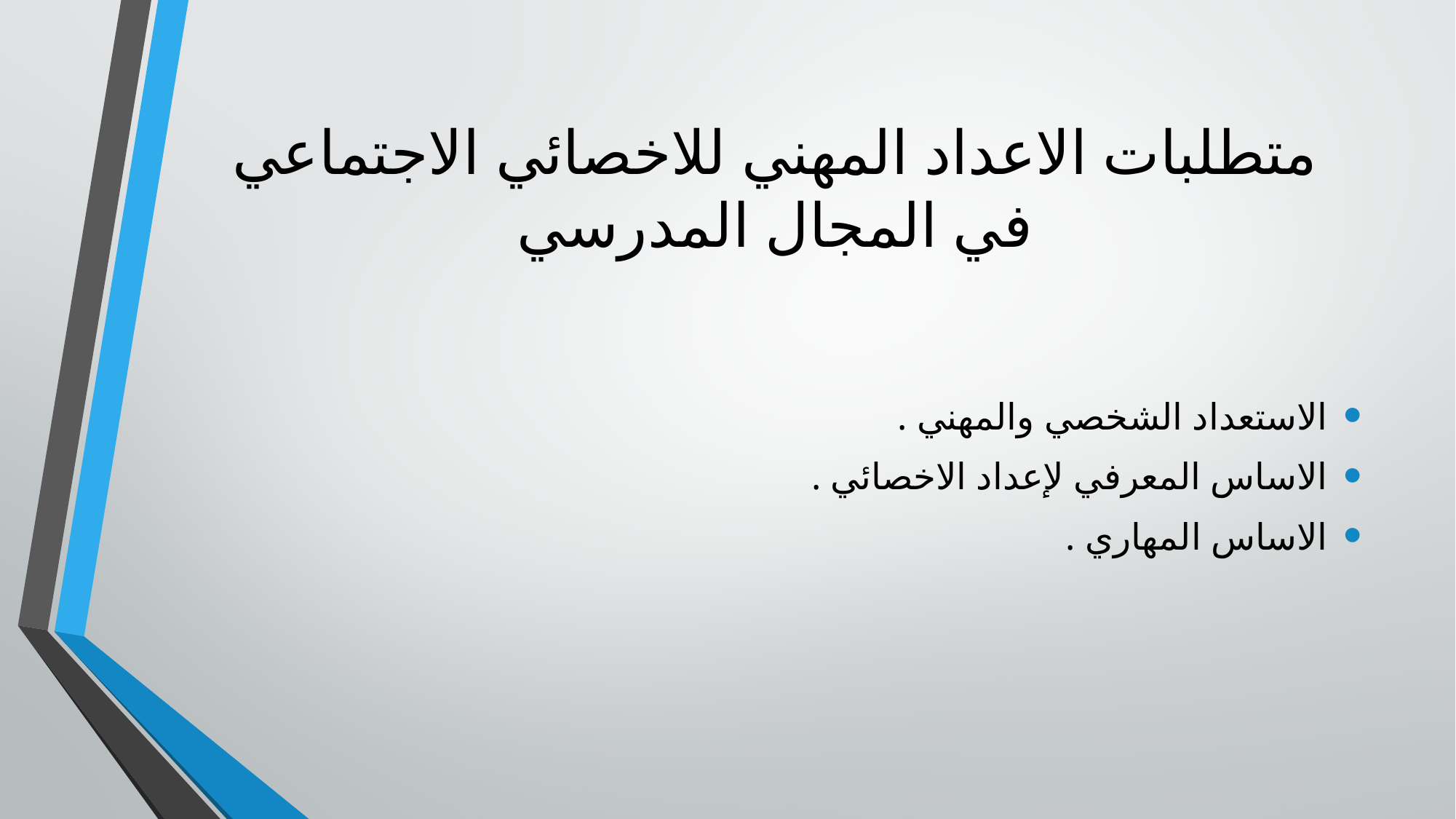

# متطلبات الاعداد المهني للاخصائي الاجتماعي في المجال المدرسي
الاستعداد الشخصي والمهني .
الاساس المعرفي لإعداد الاخصائي .
الاساس المهاري .